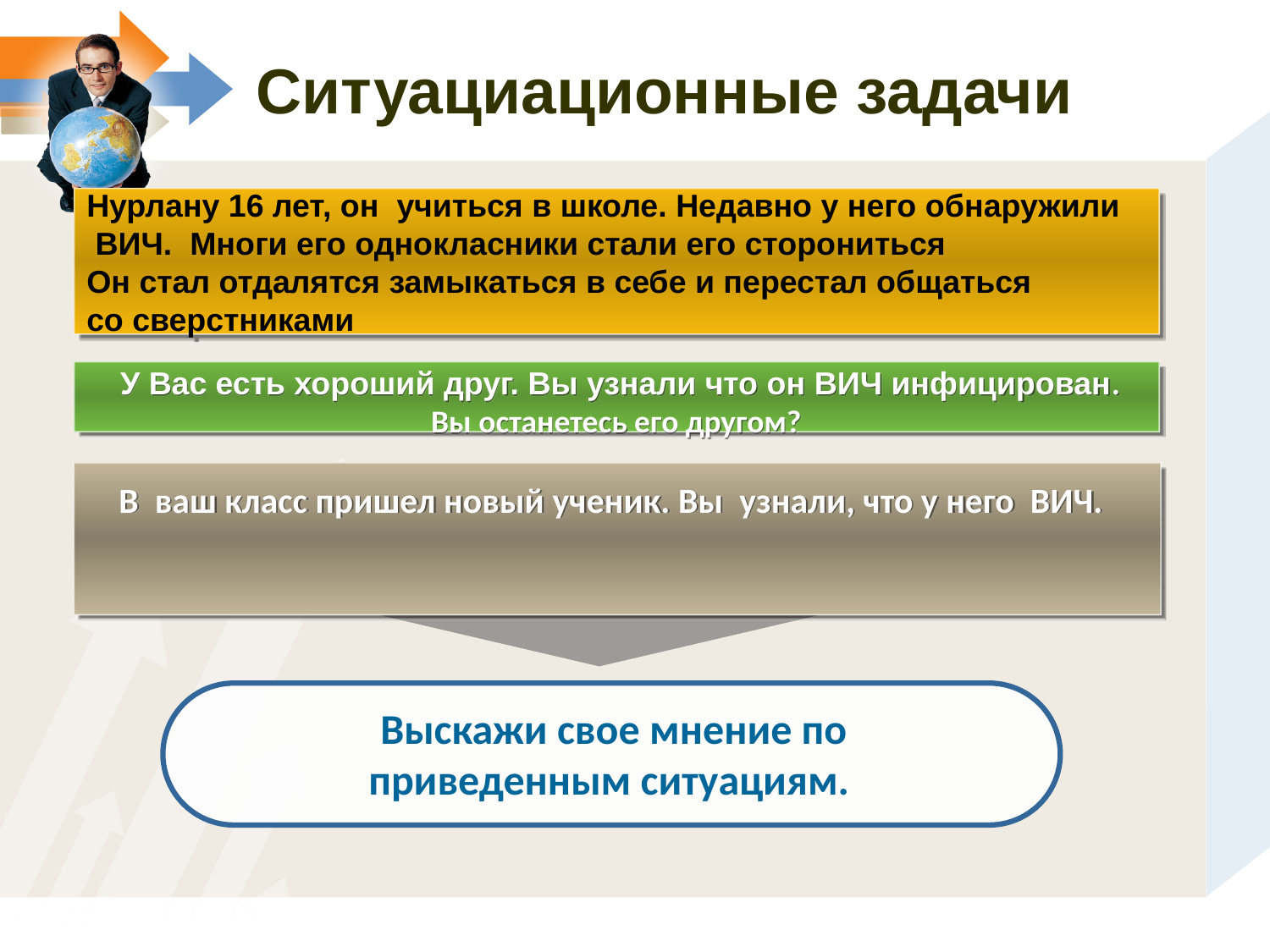

# Ситуациационные задачи
Нурлану 16 лет, он  учиться в школе. Недавно у него обнаружили
 ВИЧ.  Многи его однокласники стали его сторониться
Он стал отдалятся замыкаться в себе и перестал общаться
со сверстниками
У Вас есть хороший друг. Вы узнали что он ВИЧ инфицирован. Вы останетесь его другом?

В  ваш класс пришел новый ученик. Вы  узнали, что у него  ВИЧ.

Выскажи свое мнение по приведенным ситуациям.